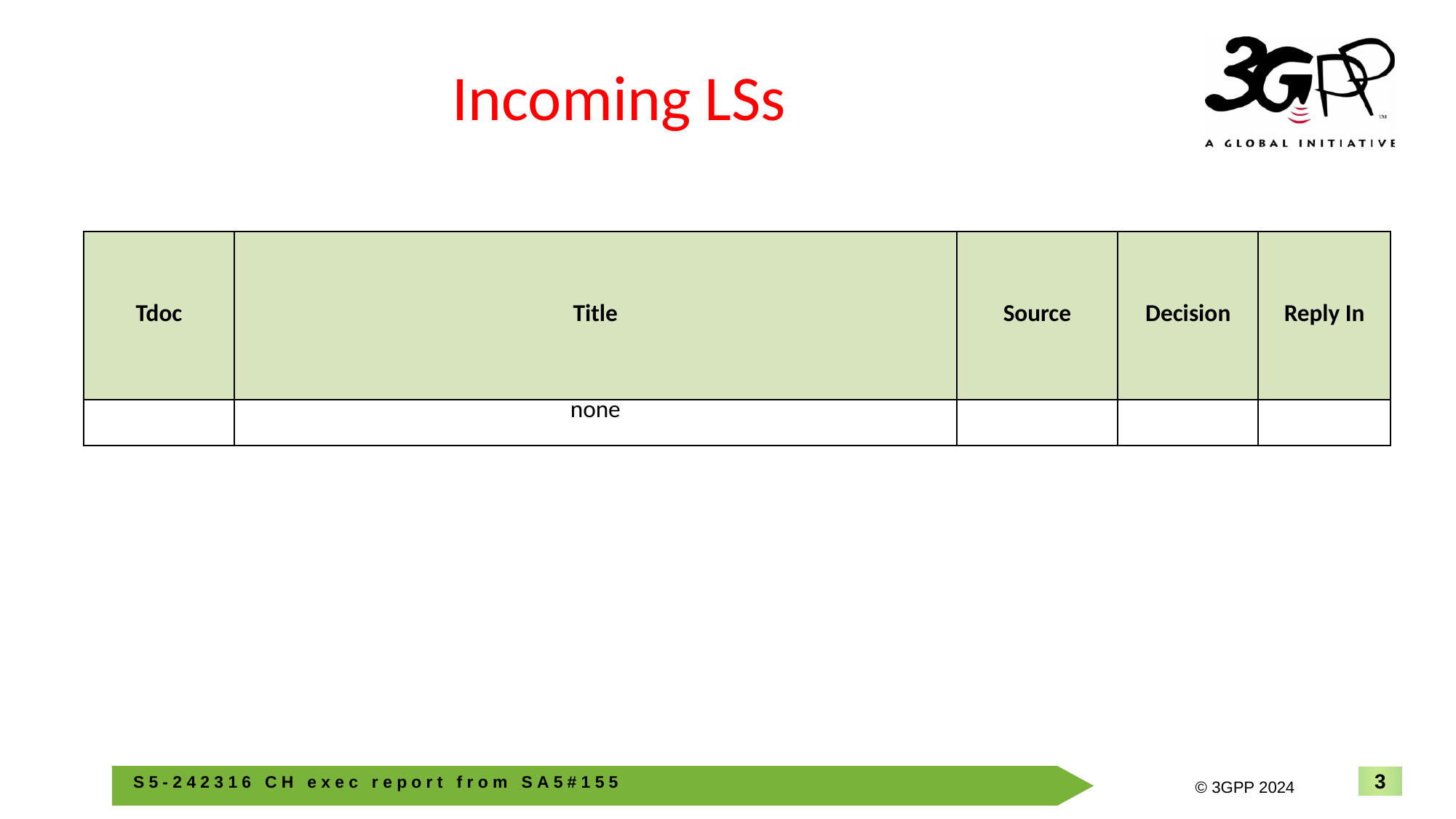

# Incoming LSs
| Tdoc | Title | Source | Decision | Reply In |
| --- | --- | --- | --- | --- |
|  | none |  |  |  |